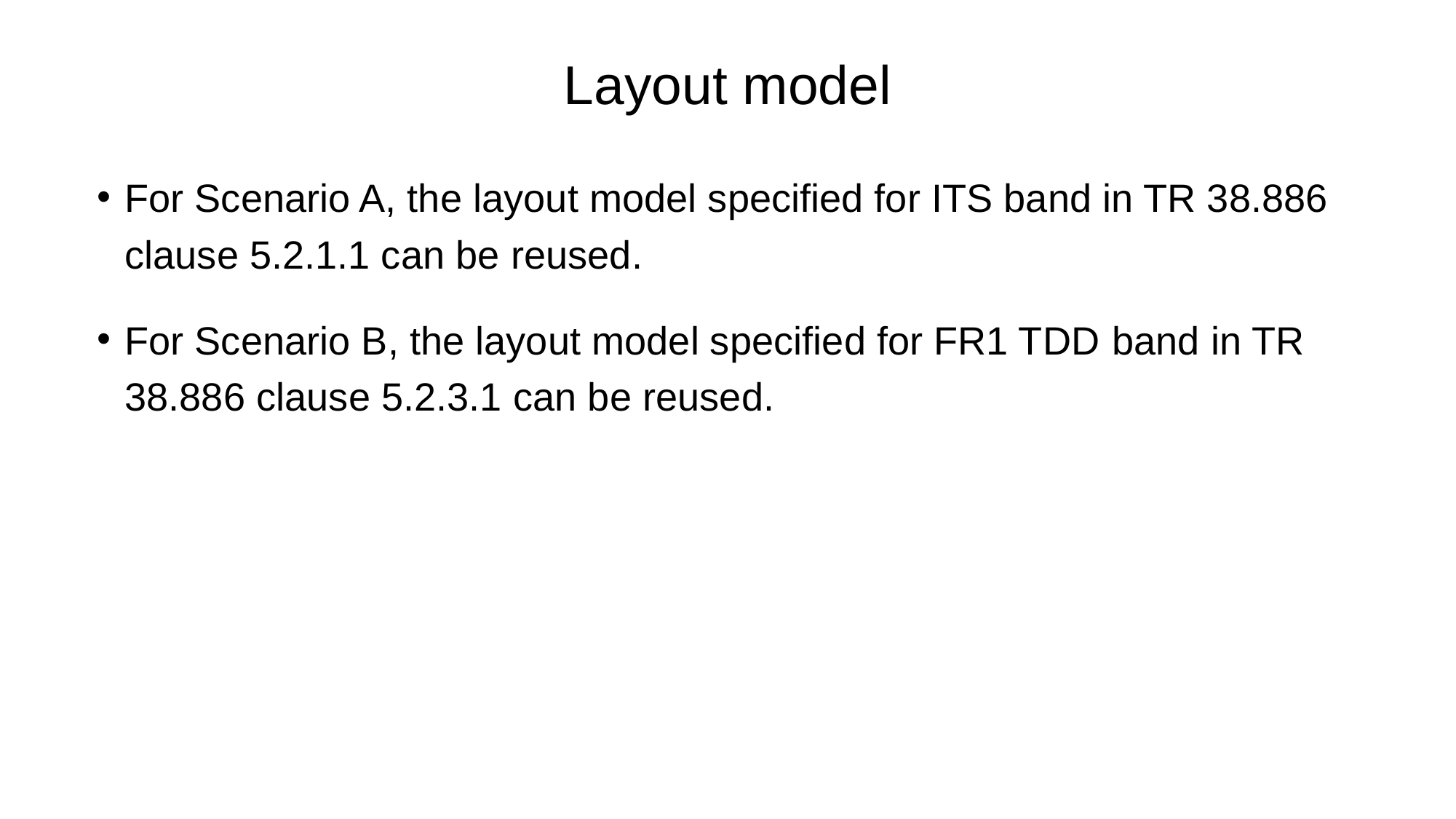

# Layout model
For Scenario A, the layout model specified for ITS band in TR 38.886 clause 5.2.1.1 can be reused.
For Scenario B, the layout model specified for FR1 TDD band in TR 38.886 clause 5.2.3.1 can be reused.